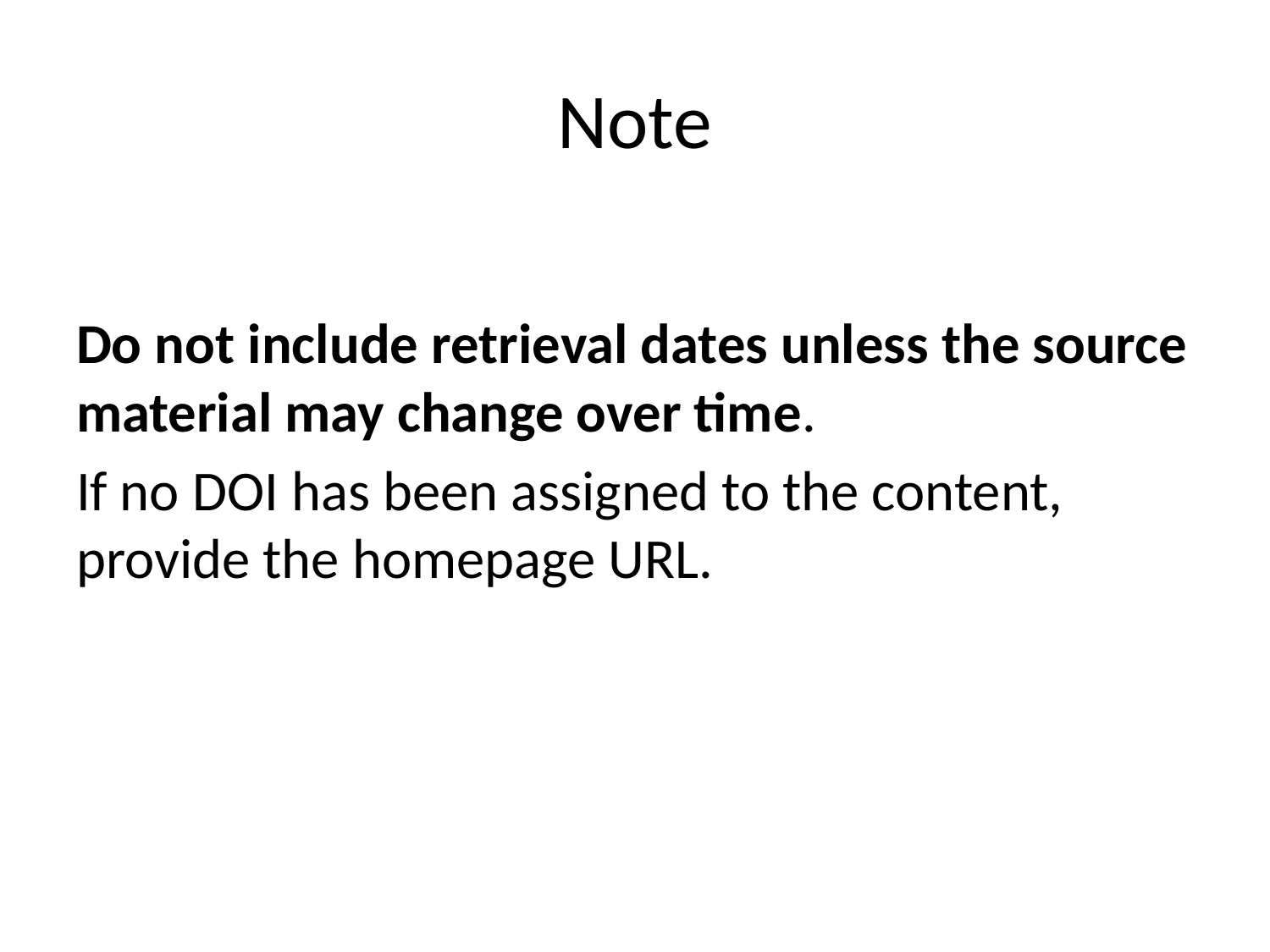

# Note

Do not include retrieval dates unless the source material may change over time.
If no DOI has been assigned to the content, provide the homepage URL.